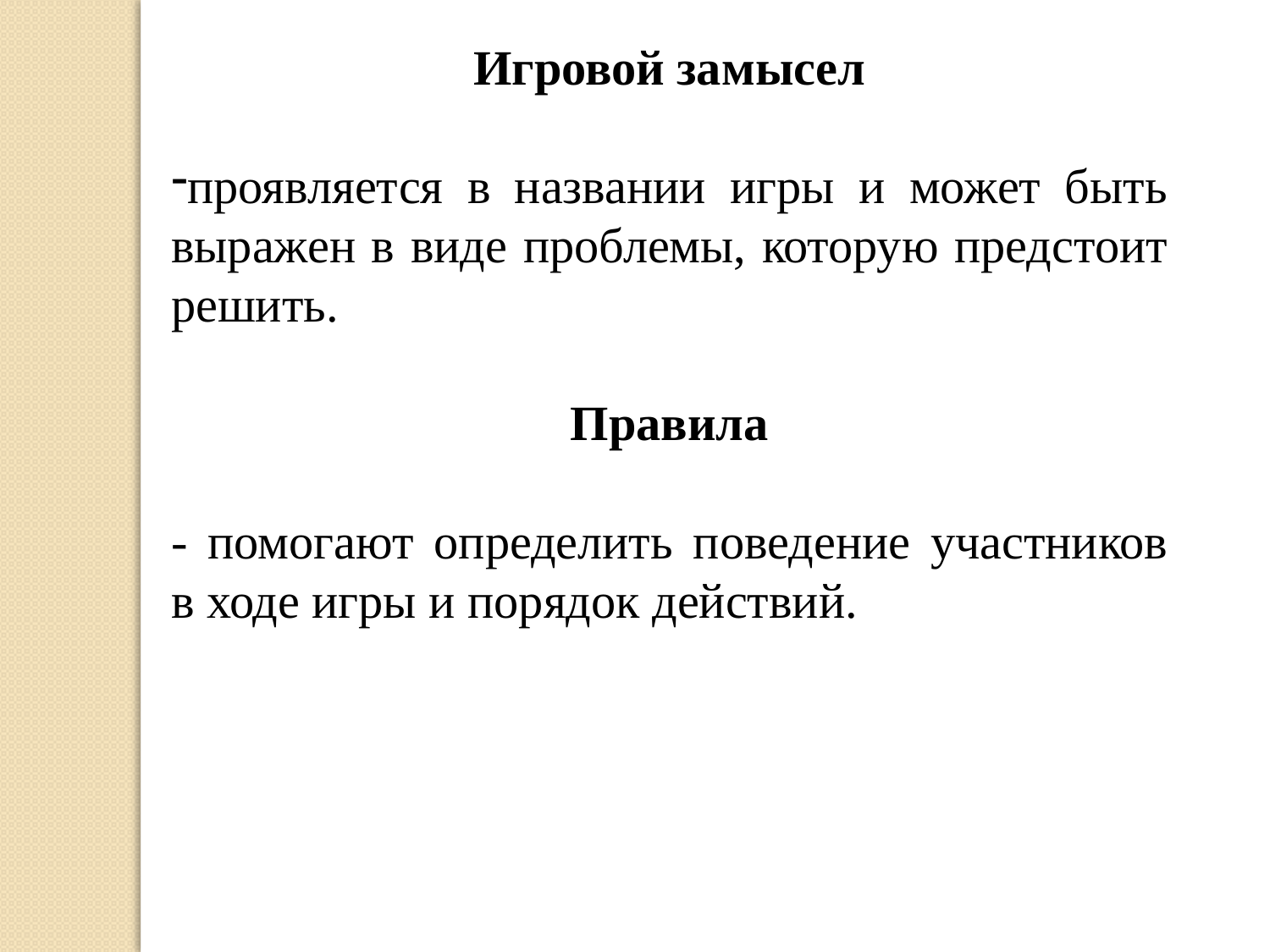

Игровой замысел

проявляется в названии игры и может быть выражен в виде проблемы, которую предстоит решить.

Правила

- помогают определить поведение участников в ходе игры и порядок действий.